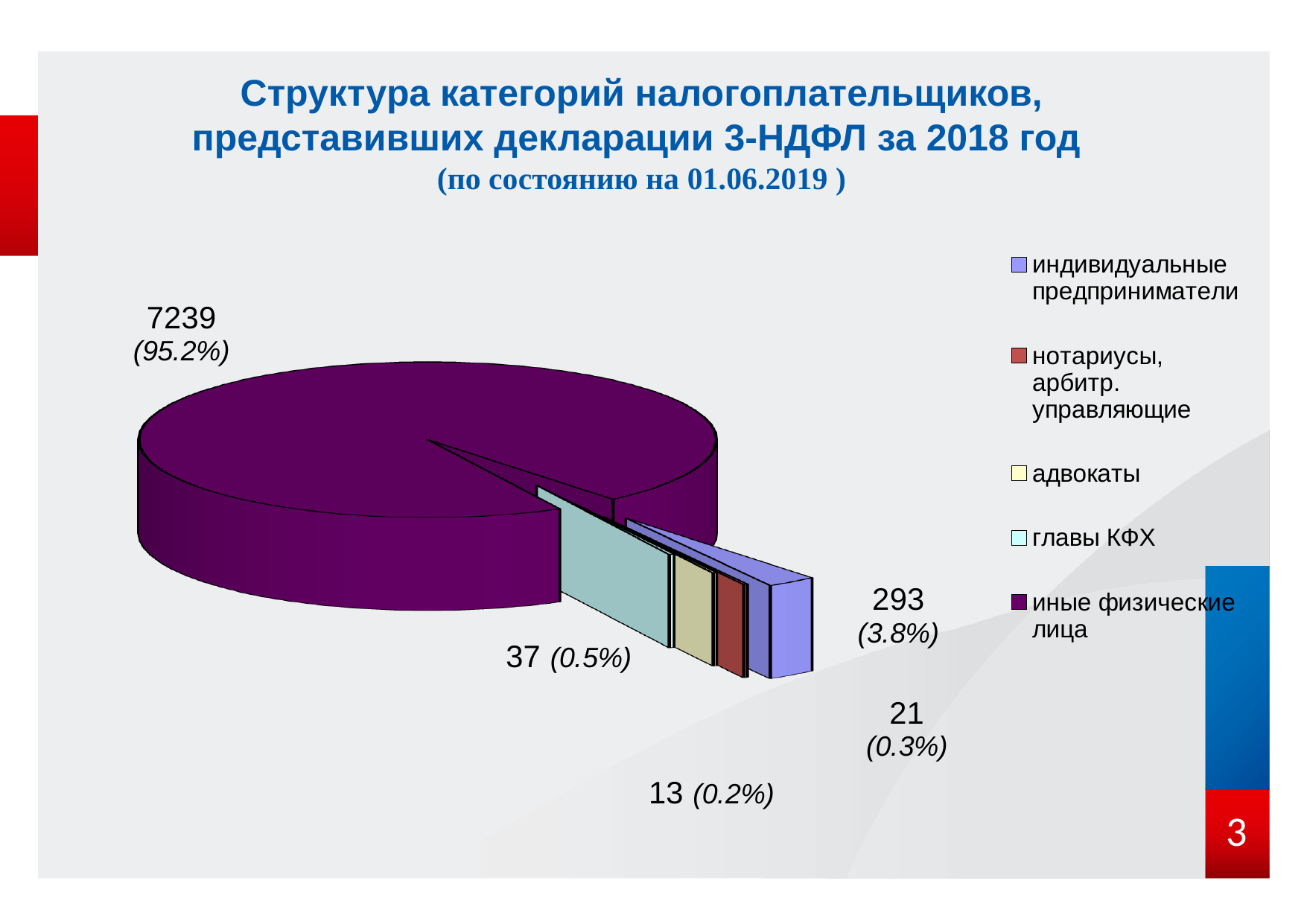

# Структура категорий налогоплательщиков, представивших декларации 3-НДФЛ за 2018 год (по состоянию на 01.06.2019 )

[unsupported chart]

3